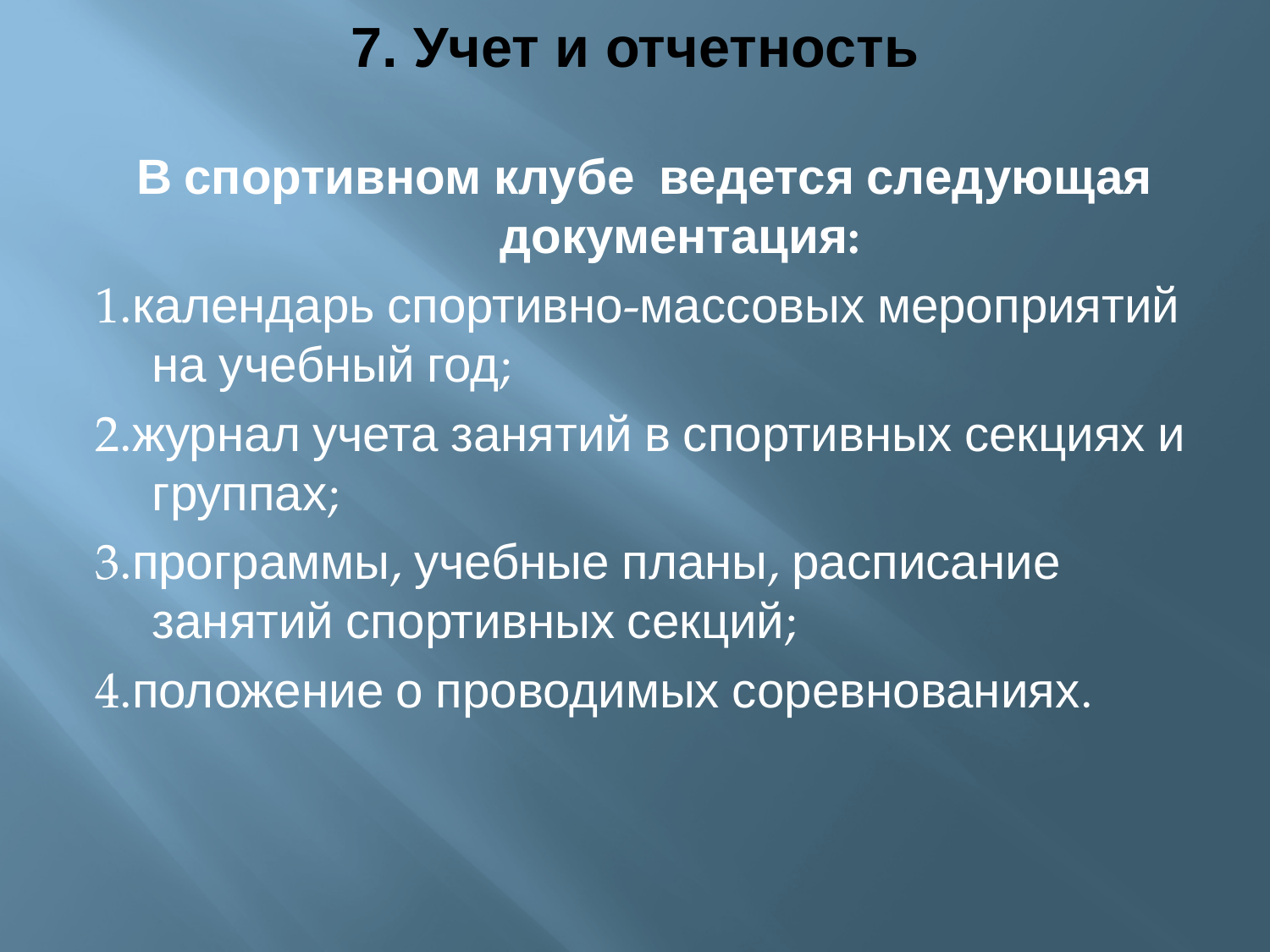

# 7. Учет и отчетность
В спортивном клубе  ведется следующая документация:
1.календарь спортивно-массовых мероприятий на учебный год;
2.журнал учета занятий в спортивных секциях и группах;
3.программы, учебные планы, расписание занятий спортивных секций;
4.положение о проводимых соревнованиях.